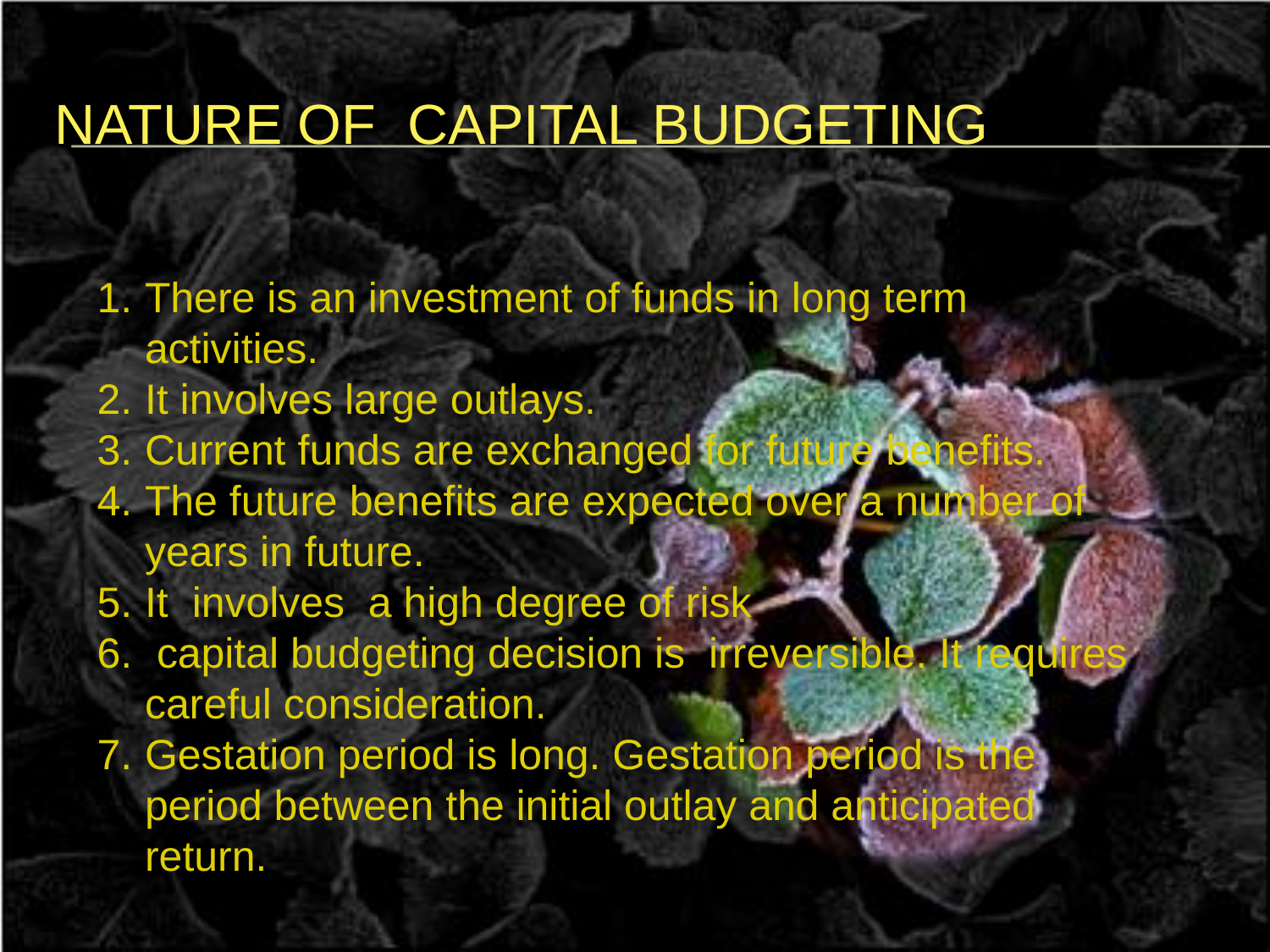

# Nature of  capital budgeting
There is an investment of funds in long term activities.
It involves large outlays.
Current funds are exchanged for future benefits.
The future benefits are expected over a number of years in future.
It  involves  a high degree of risk
 capital budgeting decision is  irreversible. It requires careful consideration.
Gestation period is long. Gestation period is the period between the initial outlay and anticipated return.